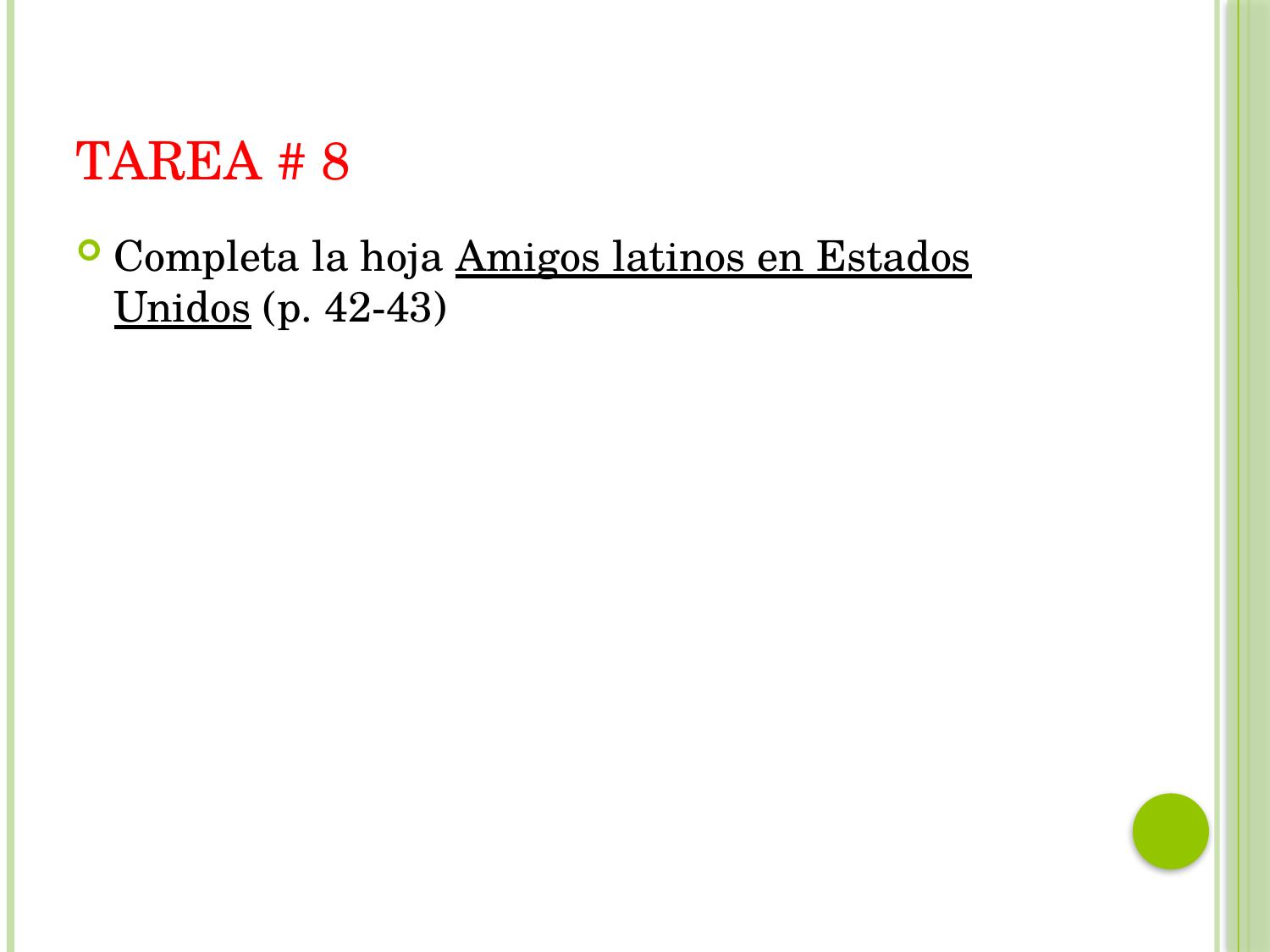

# Tarea # 8
Completa la hoja Amigos latinos en Estados Unidos (p. 42-43)